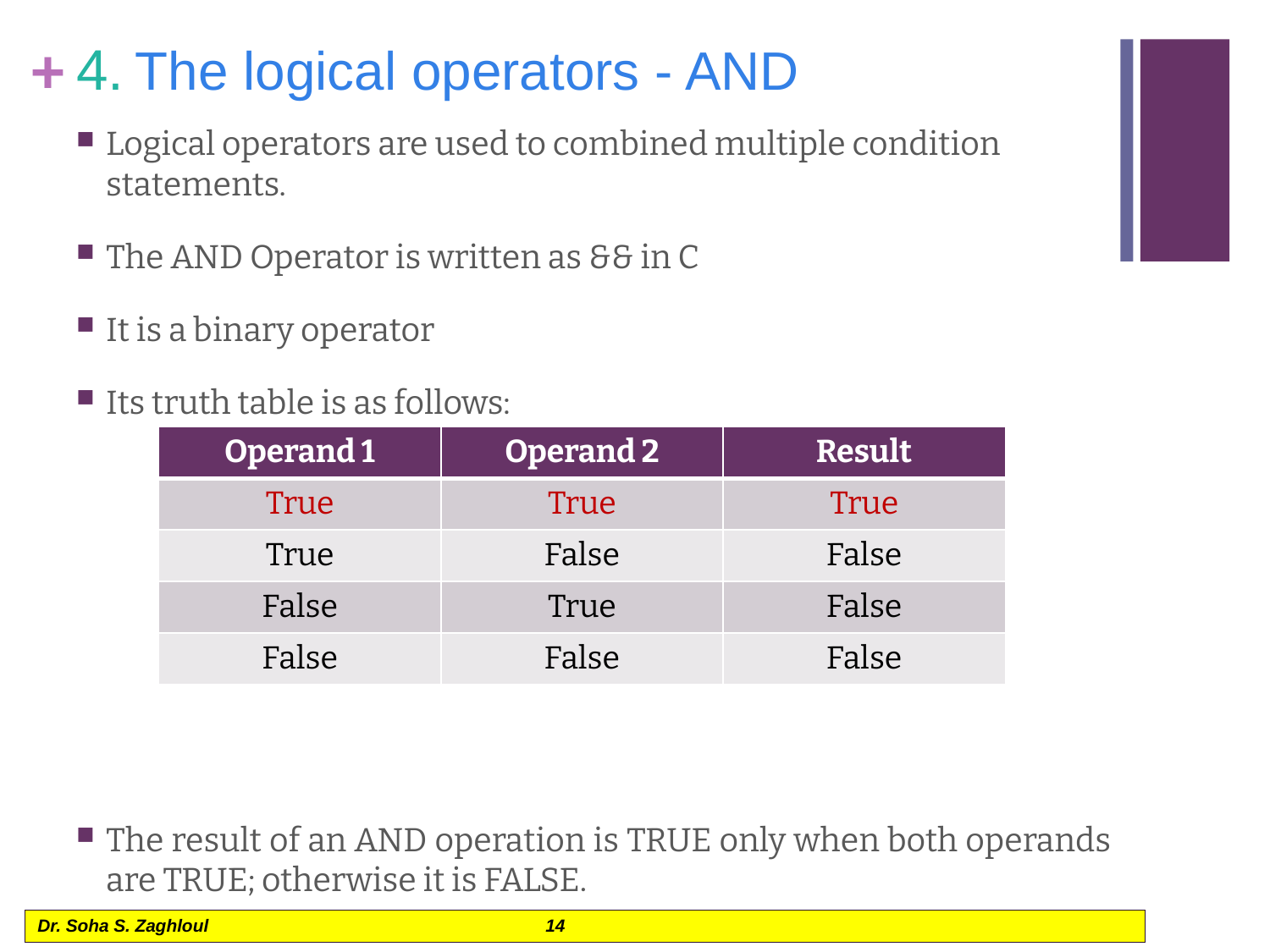

# 4. The logical operators - AND
Logical operators are used to combined multiple condition statements.
The AND Operator is written as && in C
It is a binary operator
Its truth table is as follows:

The result of an AND operation is TRUE only when both operands are TRUE; otherwise it is FALSE.
| Operand 1 | Operand 2 | Result |
| --- | --- | --- |
| True | True | True |
| True | False | False |
| False | True | False |
| False | False | False |
Dr. Soha S. Zaghloul			14